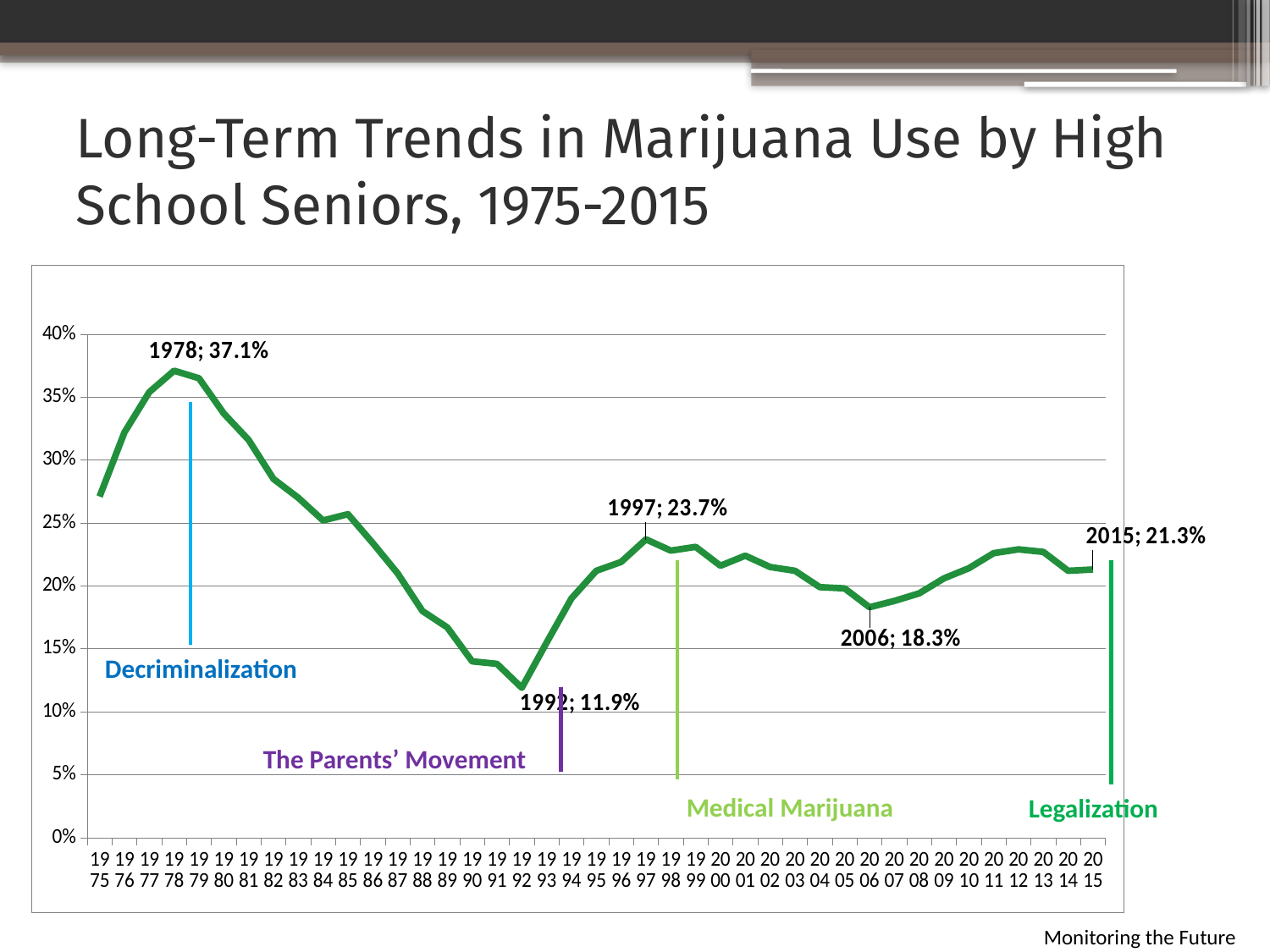

# Long-Term Trends in Marijuana Use by High School Seniors, 1975-2015

### Chart

| Category | Marijuana |
|---|---|
| 1975 | 0.271 |
| 1976 | 0.322 |
| 1977 | 0.354 |
| 1978 | 0.371 |
| 1979 | 0.365 |
| 1980 | 0.337 |
| 1981 | 0.316 |
| 1982 | 0.285 |
| 1983 | 0.27 |
| 1984 | 0.252 |
| 1985 | 0.257 |
| 1986 | 0.234 |
| 1987 | 0.21 |
| 1988 | 0.18 |
| 1989 | 0.167 |
| 1990 | 0.14 |
| 1991 | 0.138 |
| 1992 | 0.119 |
| 1993 | 0.155 |
| 1994 | 0.19 |
| 1995 | 0.212 |
| 1996 | 0.219 |
| 1997 | 0.237 |
| 1998 | 0.228 |
| 1999 | 0.231 |
| 2000 | 0.216 |
| 2001 | 0.224 |
| 2002 | 0.215 |
| 2003 | 0.212 |
| 2004 | 0.199 |
| 2005 | 0.198 |
| 2006 | 0.183 |
| 2007 | 0.188 |
| 2008 | 0.194 |
| 2009 | 0.206 |
| 2010 | 0.214 |
| 2011 | 0.226 |
| 2012 | 0.229 |
| 2013 | 0.227 |
| 2014 | 0.212 |
| 2015 | 0.213 |
Decriminalization
The Parents’ Movement
Medical Marijuana
Legalization
Monitoring the Future